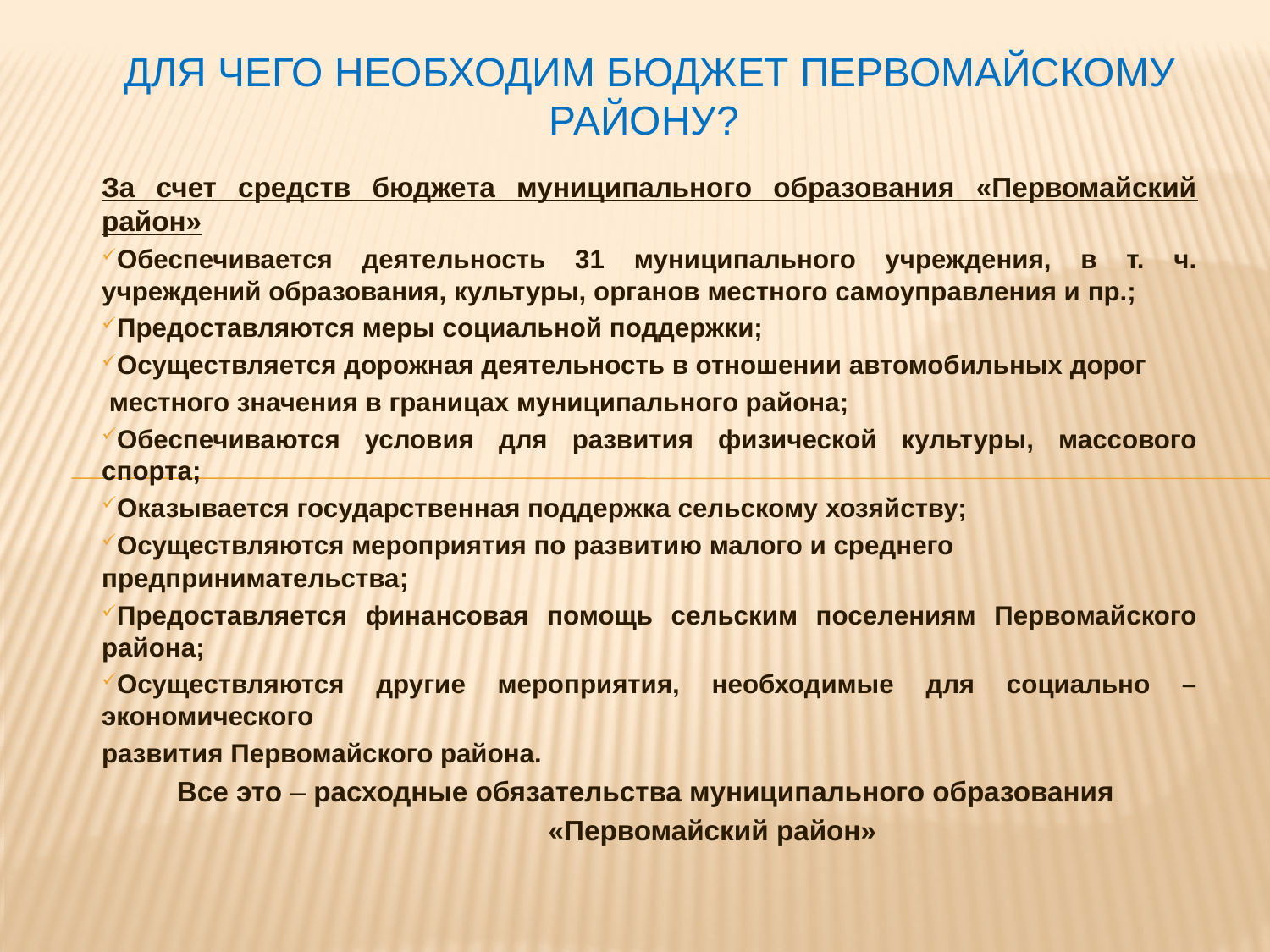

# Для чего необходим бюджет Первомайскому району?
За счет средств бюджета муниципального образования «Первомайский район»
Обеспечивается деятельность 31 муниципального учреждения, в т. ч. учреждений образования, культуры, органов местного самоуправления и пр.;
Предоставляются меры социальной поддержки;
Осуществляется дорожная деятельность в отношении автомобильных дорог
 местного значения в границах муниципального района;
Обеспечиваются условия для развития физической культуры, массового спорта;
Оказывается государственная поддержка сельскому хозяйству;
Осуществляются мероприятия по развитию малого и среднего предпринимательства;
Предоставляется финансовая помощь сельским поселениям Первомайского района;
Осуществляются другие мероприятия, необходимые для социально – экономического
развития Первомайского района.
Все это – расходные обязательства муниципального образования
                «Первомайский район»